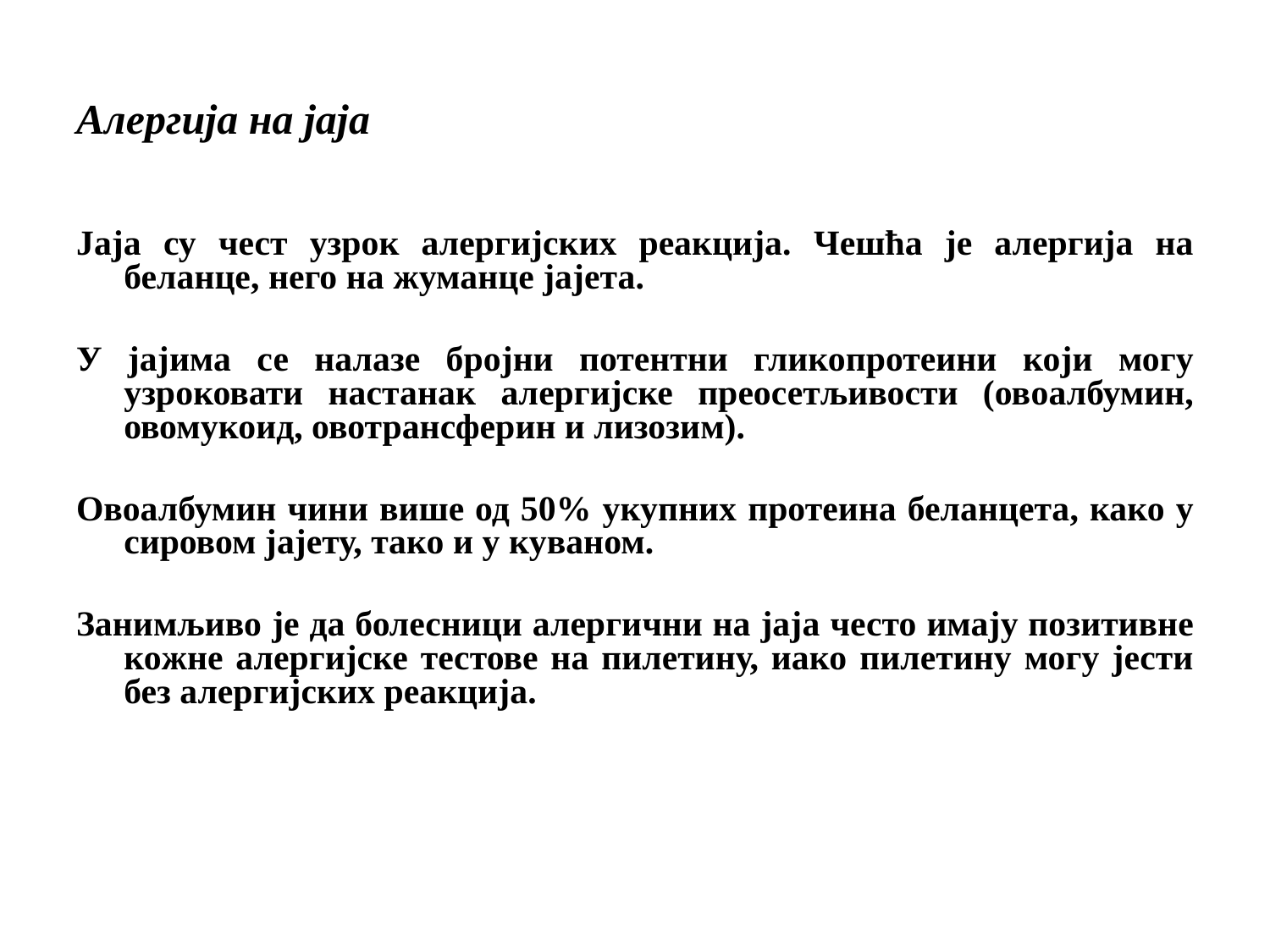

# Алергија на јаја
Јаја су чест узрок алергијских реакција. Чешћа је алергија на беланце, него на жуманце јајета.

У јајима се налазе бројни потентни гликопротеини који могу узроковати настанак алергијске преосетљивости (овоалбумин, овомукоид, овотрансферин и лизозим).

Овоалбумин чини више од 50% укупних протеина беланцета, како у сировом јајету, тако и у куваном.

Занимљиво је да болесници алергични на јаја често имају позитивне кожне алергијске тестове на пилетину, иако пилетину могу јести без алергијских реакција.